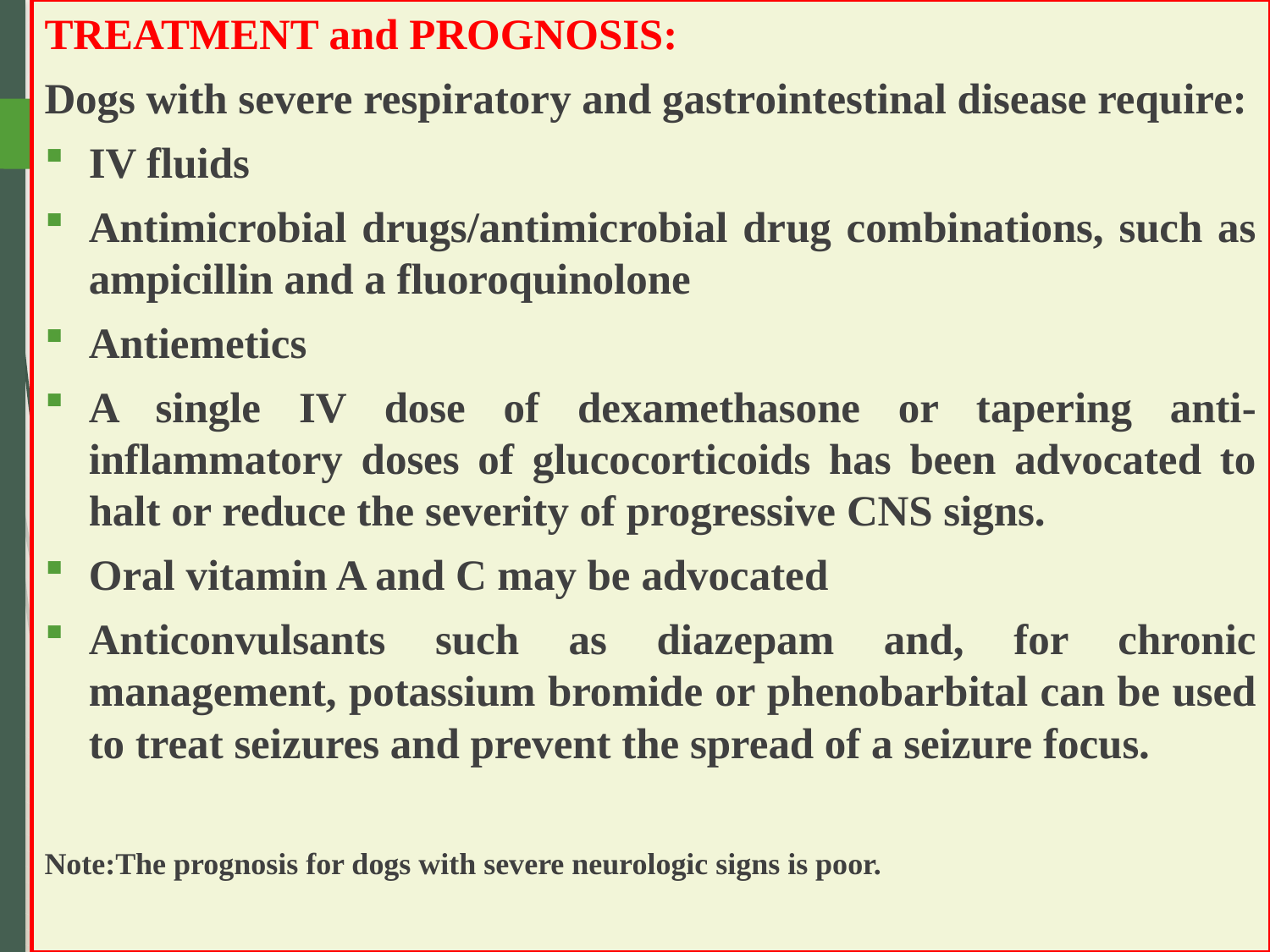

TREATMENT and PROGNOSIS:
Dogs with severe respiratory and gastrointestinal disease require:
IV fluids
Antimicrobial drugs/antimicrobial drug combinations, such as ampicillin and a fluoroquinolone
Antiemetics
A single IV dose of dexamethasone or tapering anti-inflammatory doses of glucocorticoids has been advocated to halt or reduce the severity of progressive CNS signs.
Oral vitamin A and C may be advocated
Anticonvulsants such as diazepam and, for chronic management, potassium bromide or phenobarbital can be used to treat seizures and prevent the spread of a seizure focus.

Note:The prognosis for dogs with severe neurologic signs is poor.